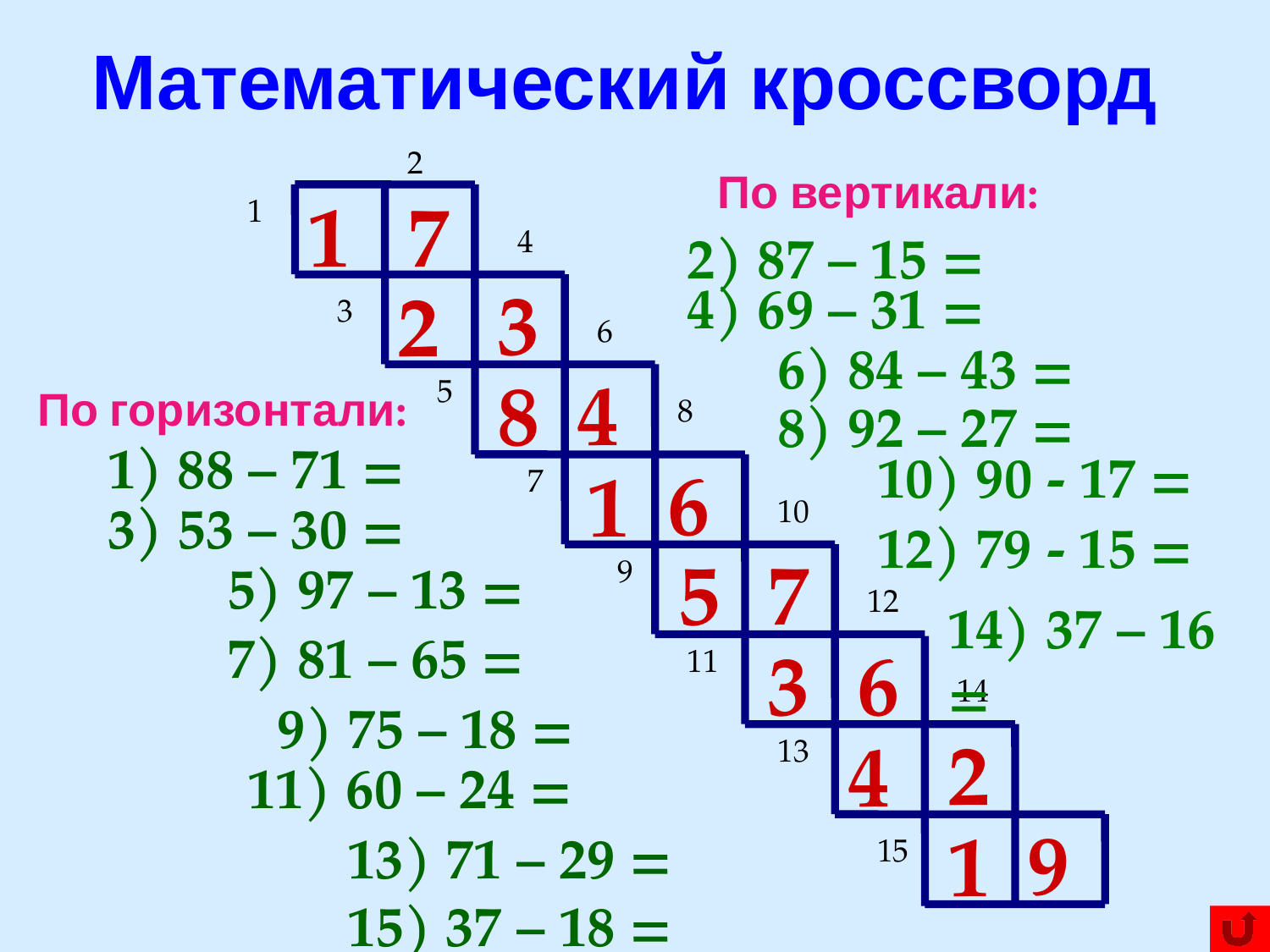

Математический кроссворд
2
По вертикали:
1
7
1

4
2) 87 – 15 =

3
2
4) 69 – 31 =

3

6
6) 84 – 43 =

8
4

5

По горизонтали:
8
8) 92 – 27 =

1) 88 – 71 =
10) 90 - 17 =

6
1

7

10
3) 53 – 30 =

12) 79 - 15 =

5
7

9

5) 97 – 13 =

12
14) 37 – 16 =

7) 81 – 65 =
3
6

11

14
9) 75 – 18 =

2
4

13

11) 60 – 24 =

9
1

13) 71 – 29 =
15

15) 37 – 18 =